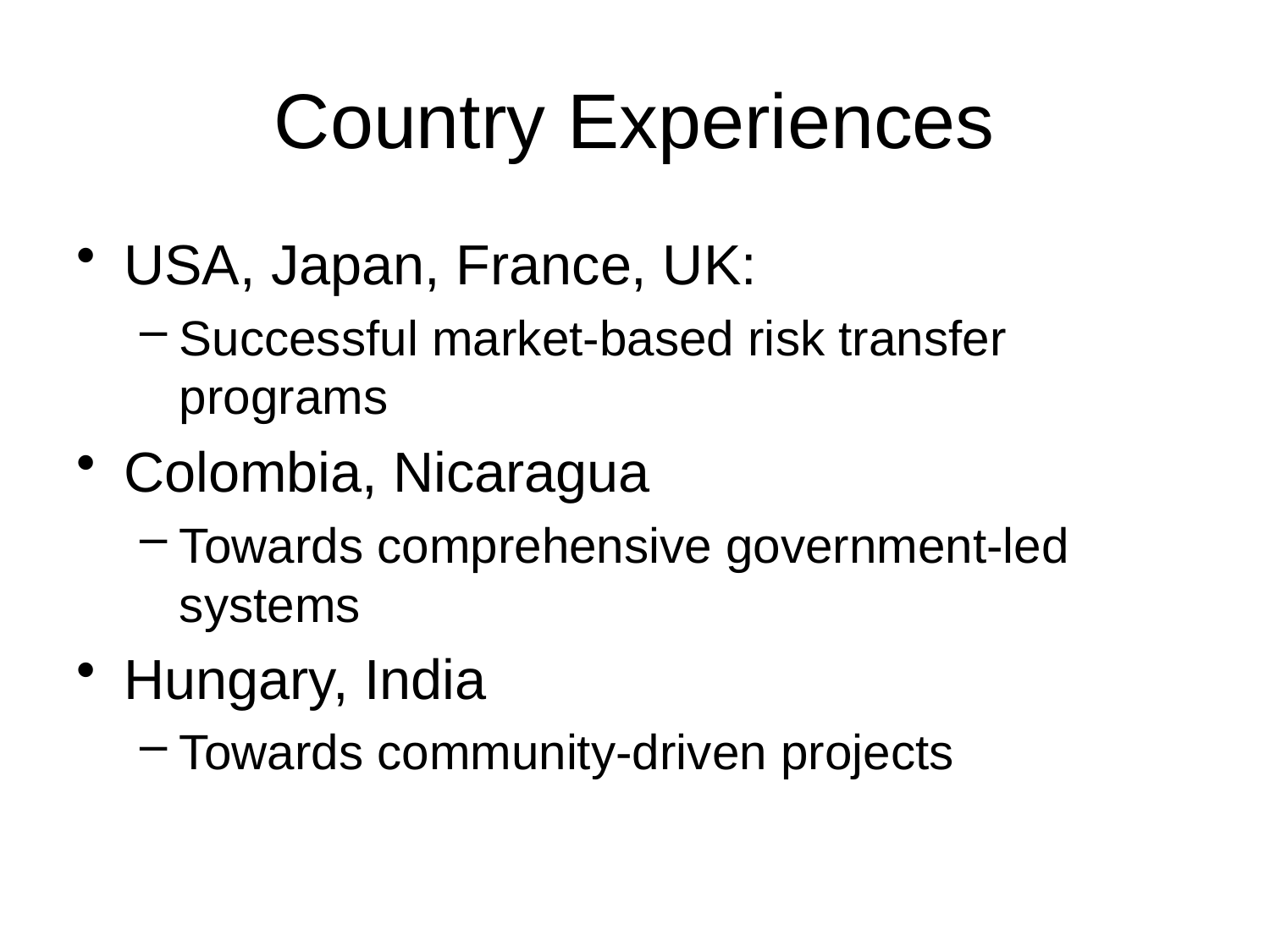

# Country Experiences
USA, Japan, France, UK:
Successful market-based risk transfer programs
Colombia, Nicaragua
Towards comprehensive government-led systems
Hungary, India
Towards community-driven projects